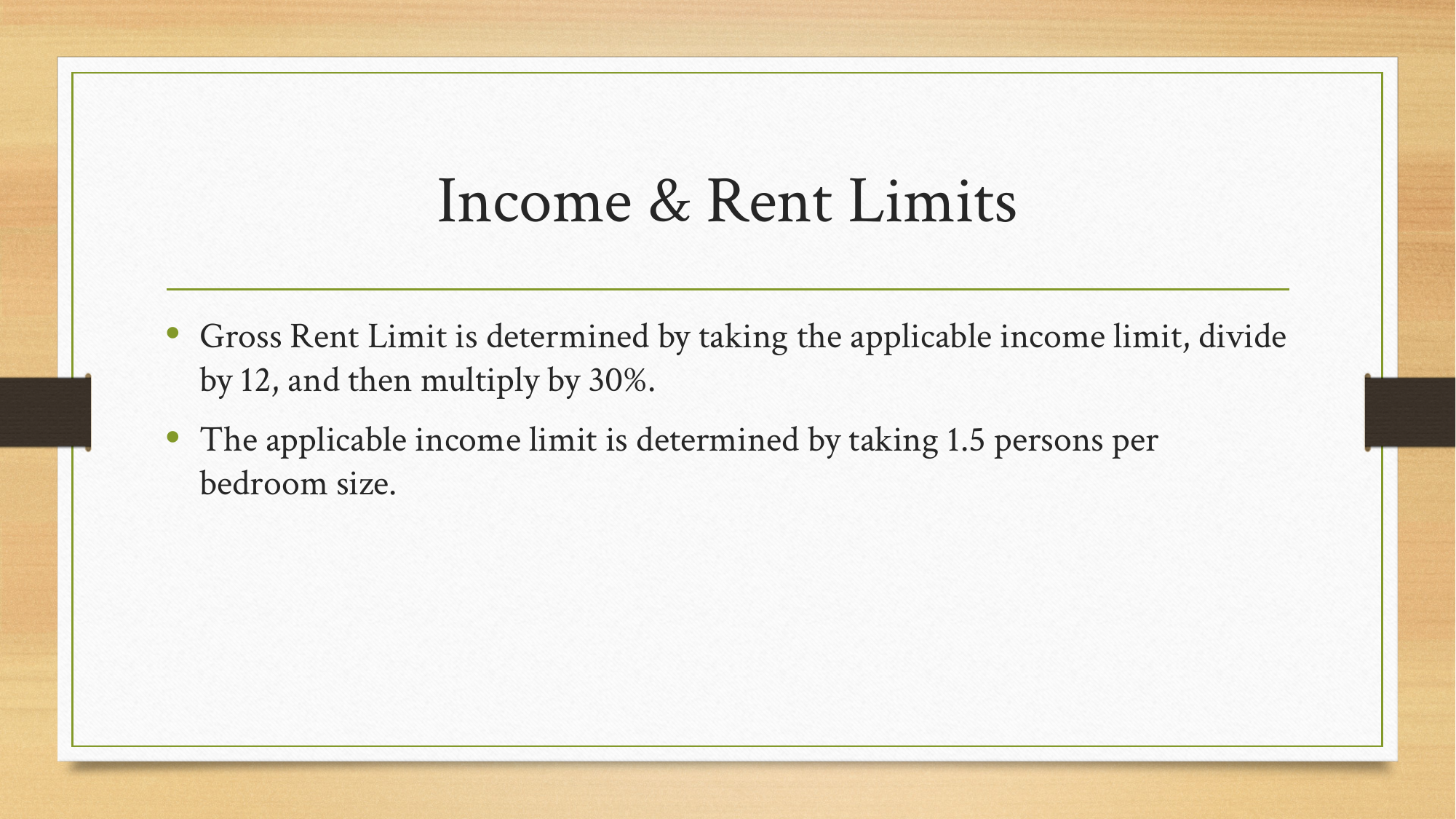

# Income & Rent Limits
Gross Rent Limit is determined by taking the applicable income limit, divide by 12, and then multiply by 30%.
The applicable income limit is determined by taking 1.5 persons per bedroom size.